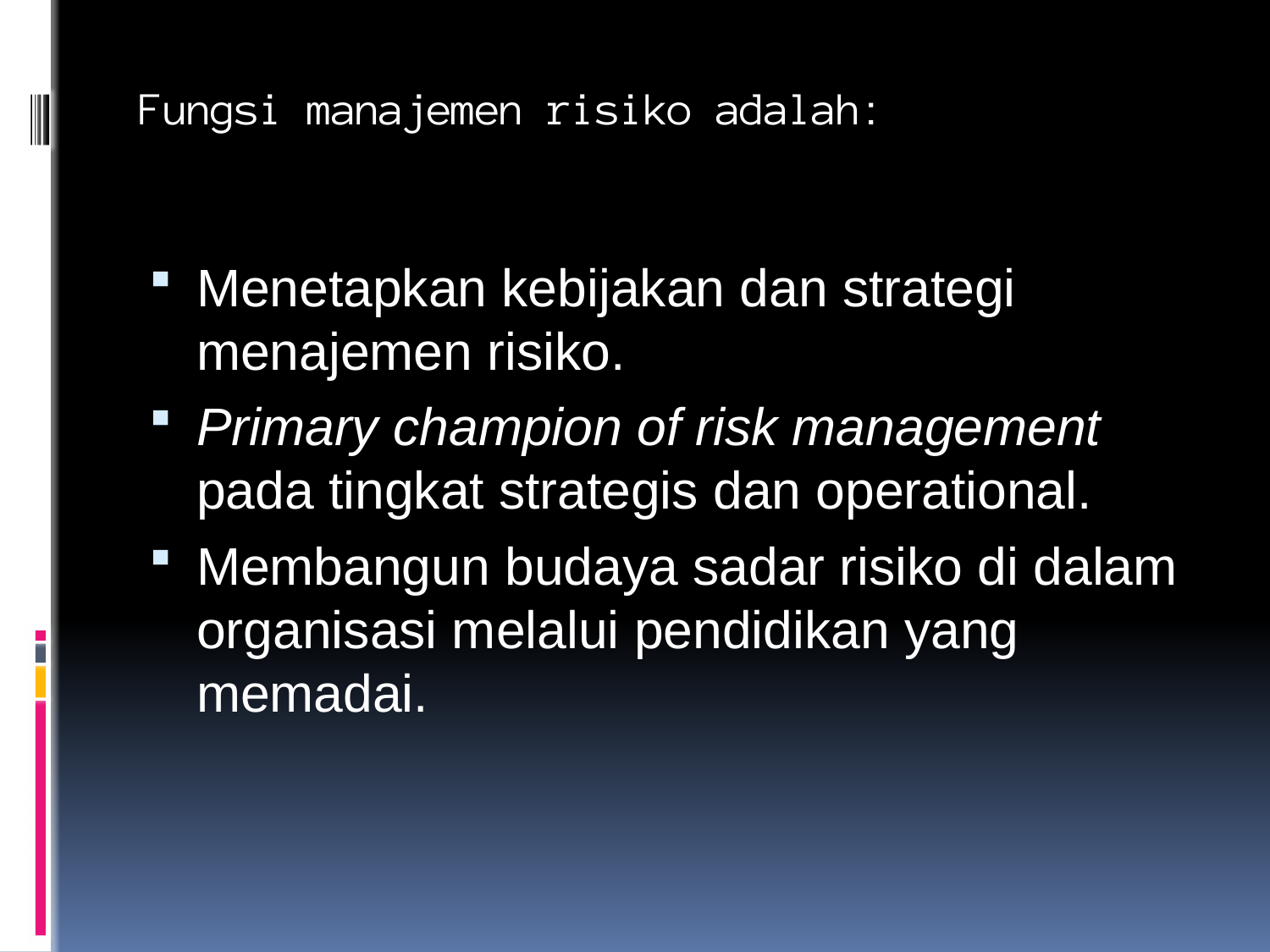

# Fungsi manajemen risiko adalah:
Menetapkan kebijakan dan strategi menajemen risiko.
Primary champion of risk management pada tingkat strategis dan operational.
Membangun budaya sadar risiko di dalam organisasi melalui pendidikan yang memadai.